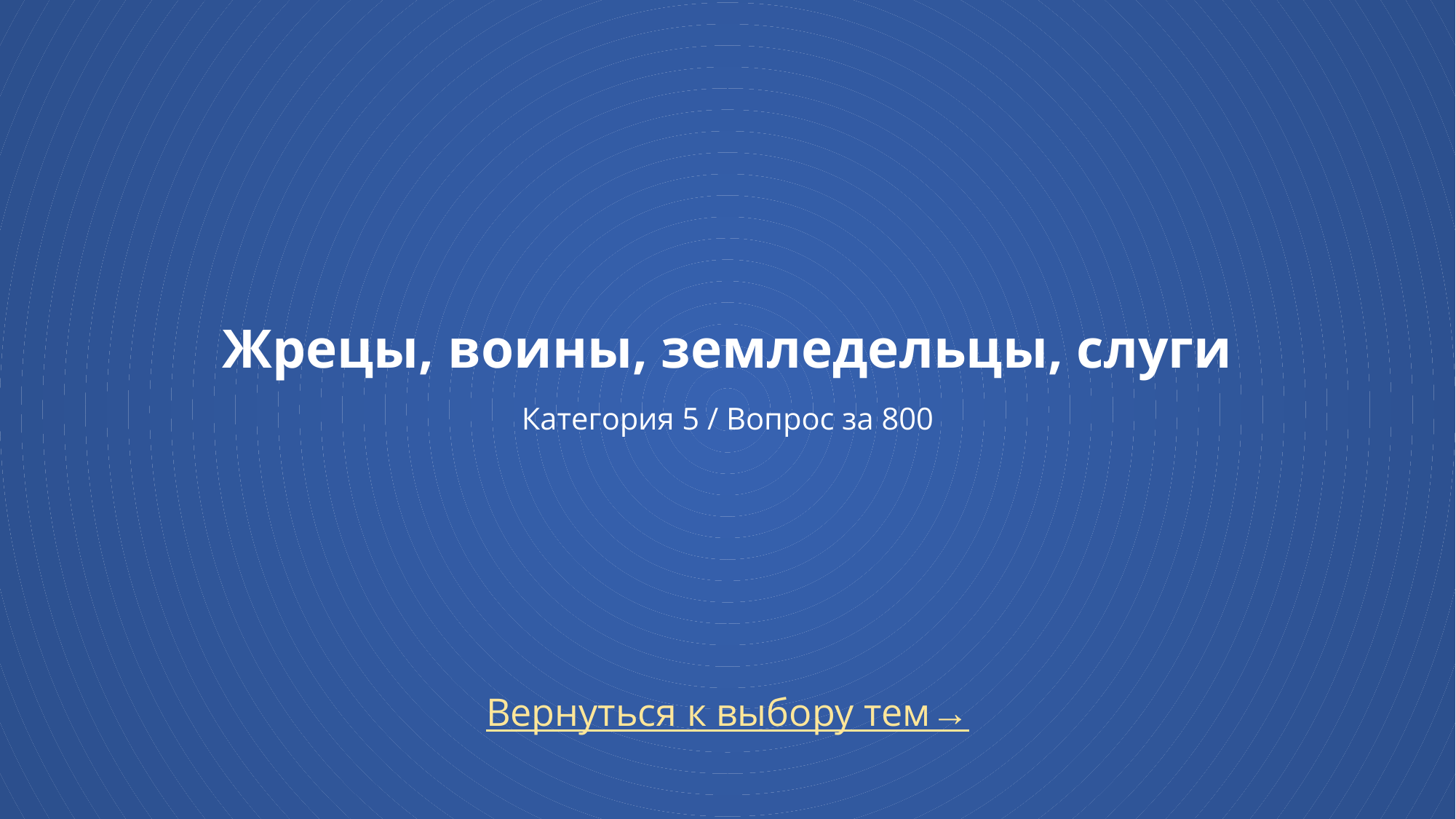

# Жрецы, воины, земледельцы, слуги Категория 5 / Вопрос за 800
Вернуться к выбору тем→